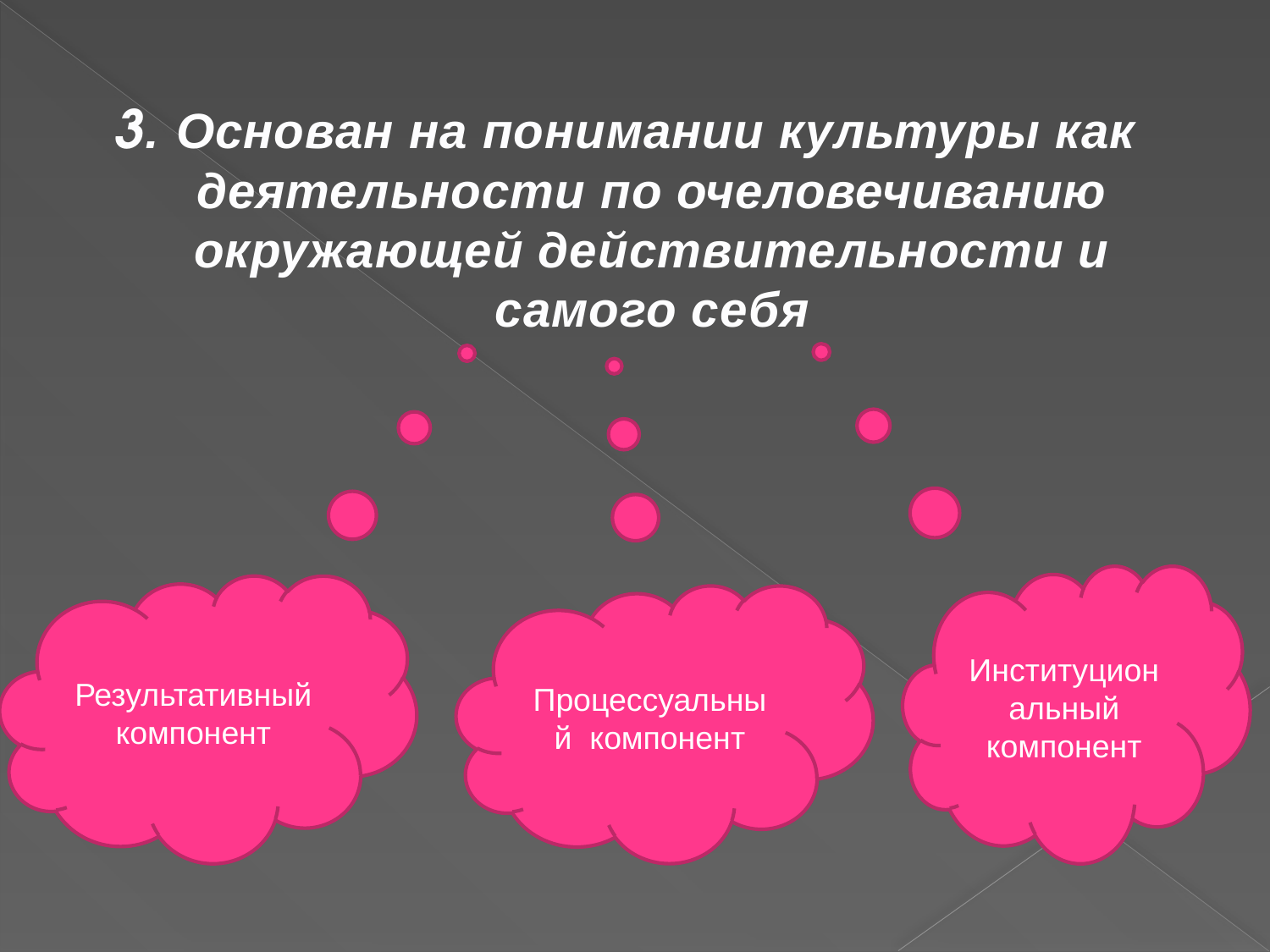

3. Основан на понимании культуры как деятельности по очеловечиванию окружающей действительности и самого себя

Институциональный компонент
Результативный компонент
Процессуальный  компонент